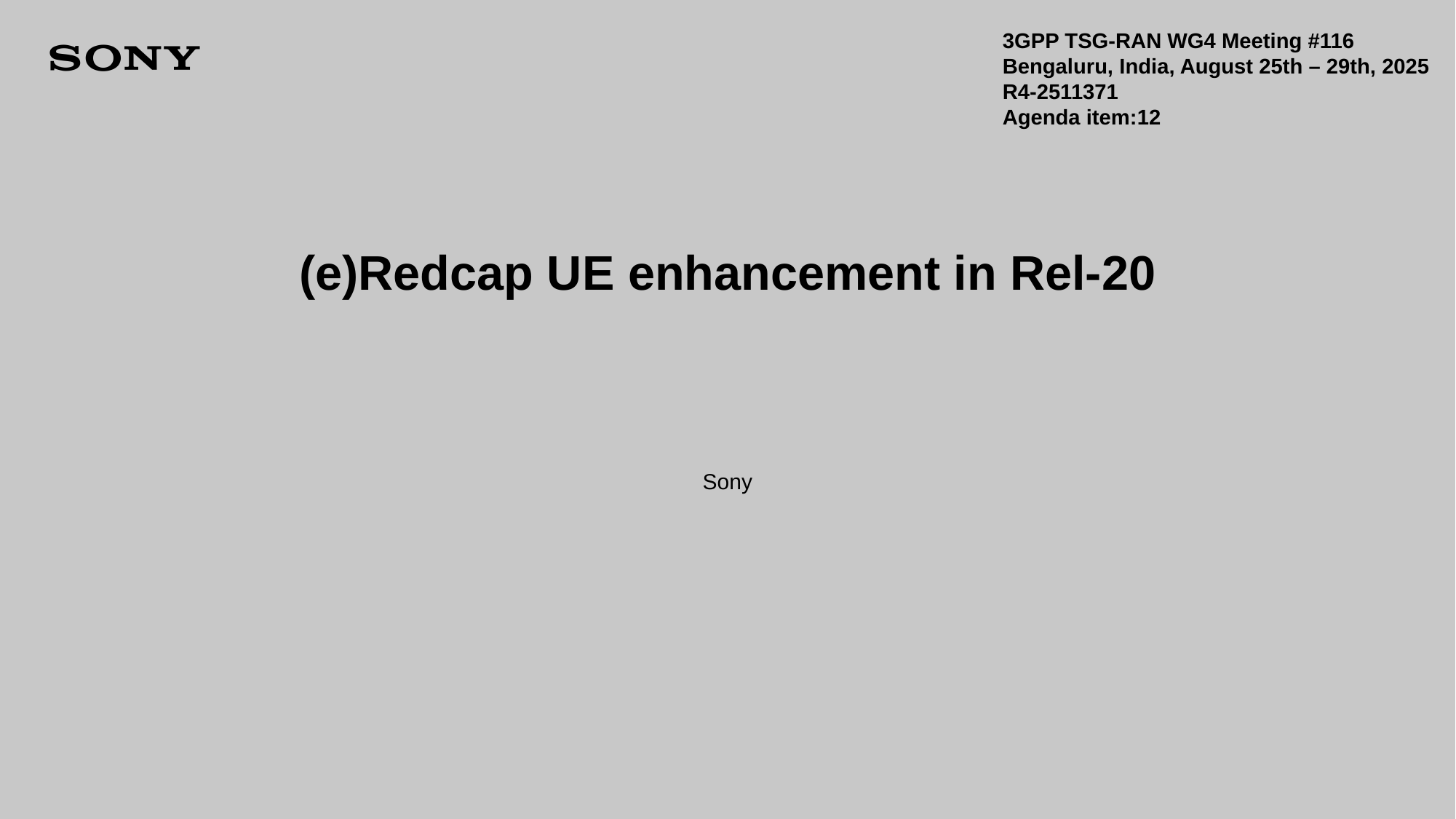

3GPP TSG-RAN WG4 Meeting #116
Bengaluru, India, August 25th – 29th, 2025
R4-2511371
Agenda item:12

# (e)Redcap UE enhancement in Rel-20
Sony